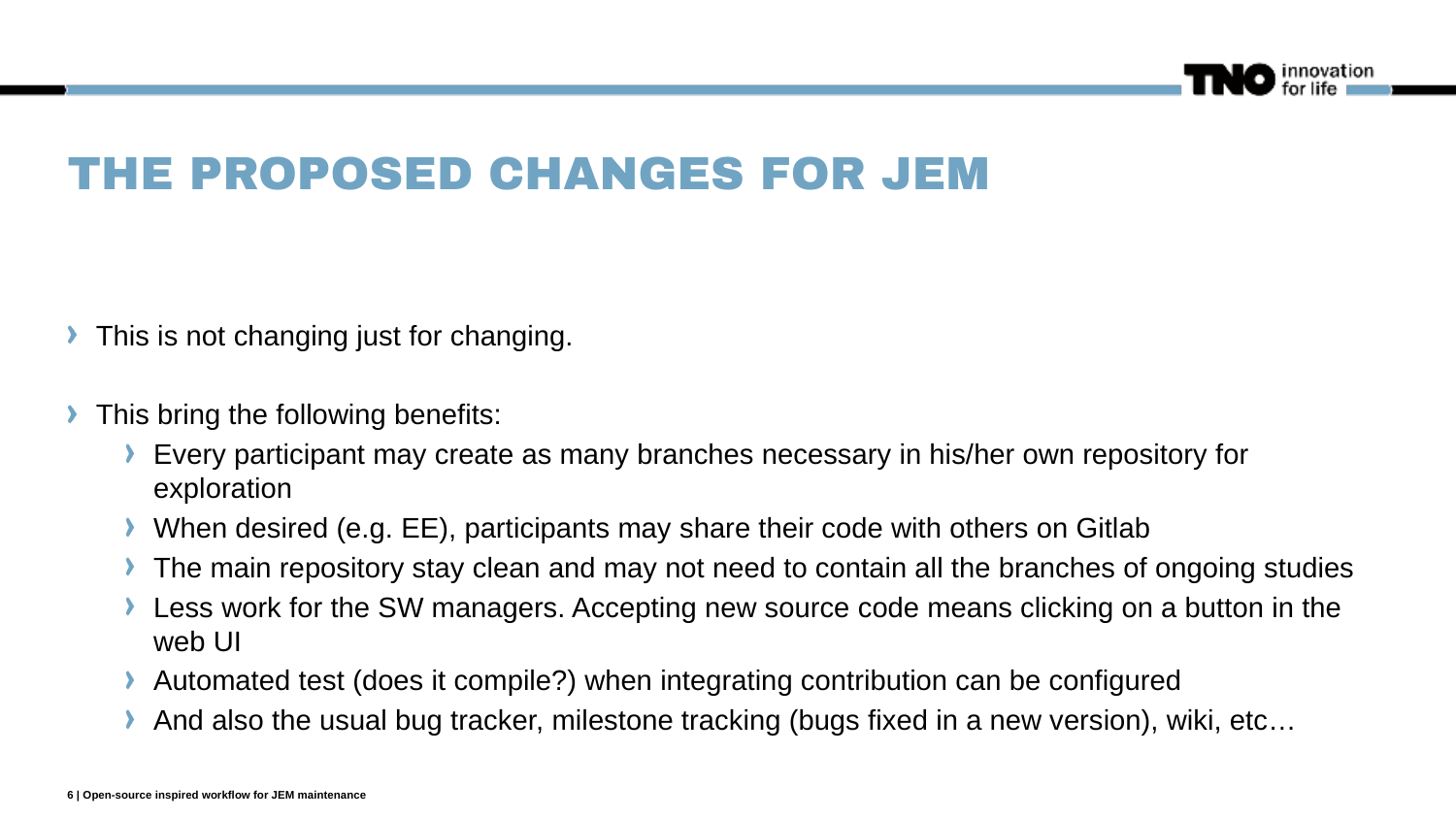

# The proposed changes for JEM

This is not changing just for changing.

This bring the following benefits:
Every participant may create as many branches necessary in his/her own repository for exploration
When desired (e.g. EE), participants may share their code with others on Gitlab
The main repository stay clean and may not need to contain all the branches of ongoing studies
Less work for the SW managers. Accepting new source code means clicking on a button in the web UI
Automated test (does it compile?) when integrating contribution can be configured
And also the usual bug tracker, milestone tracking (bugs fixed in a new version), wiki, etc…

6 | Open-source inspired workflow for JEM maintenance